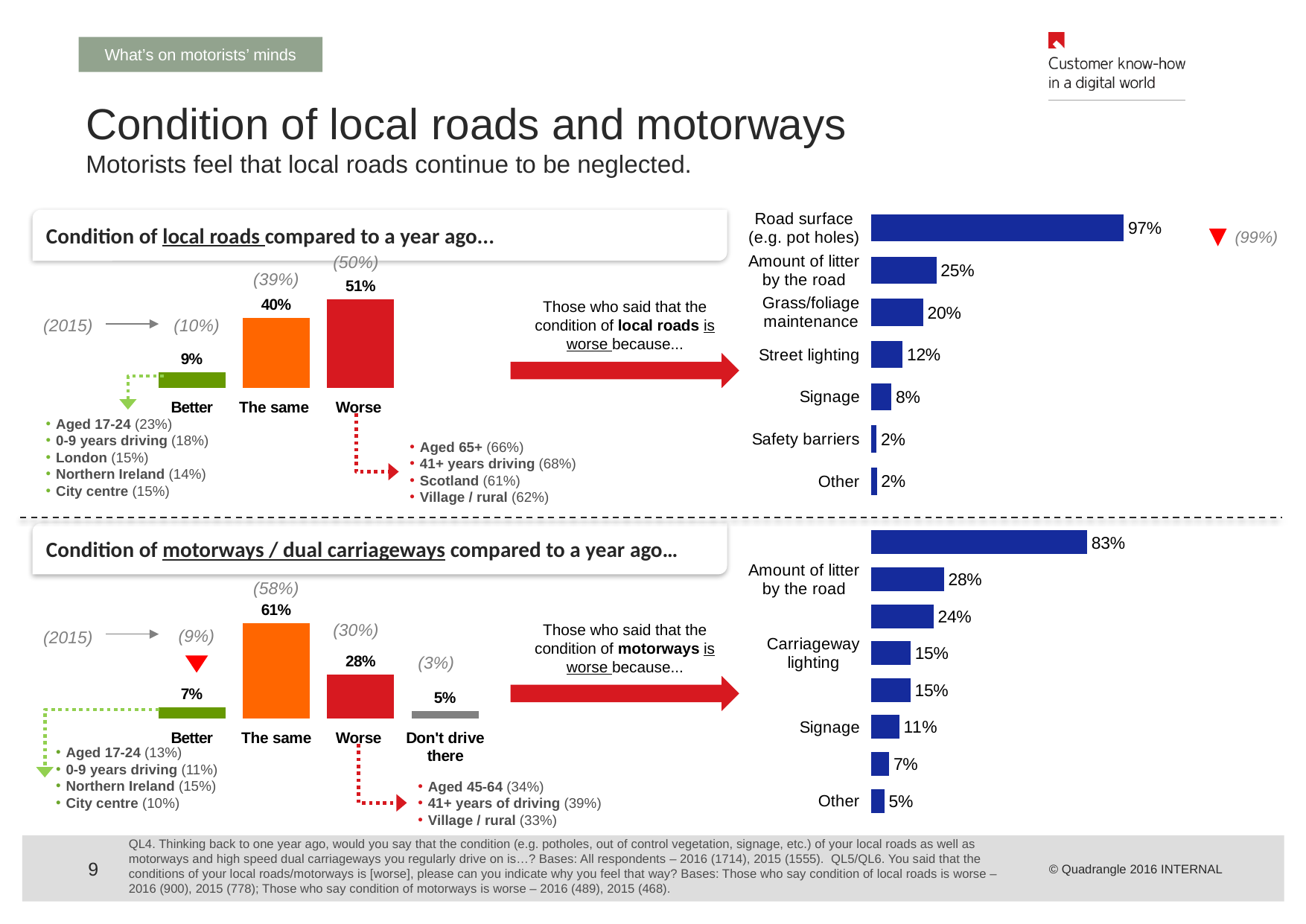

What’s on motorists’ minds
# Condition of local roads and motorways Motorists feel that local roads continue to be neglected.

### Chart

| Category | Series 1 |
|---|---|
| Other | 0.021837871382750097 |
| Safety barriers | 0.021210636369560002 |
| Signage | 0.07823506338847 |
| Street lighting | 0.12141113944370002 |
| Grass/foliage maintenance | 0.2 |
| Amount of litter by the road | 0.2509215486868 |
| Road surface (e.g. pot holes) | 0.9708609478256 |

### Chart

| Category | Series 1 |
|---|---|
| Better | 0.09000000000000002 |
| The same  | 0.4 |
| Worse  | 0.51 |
Condition of local roads compared to a year ago...
(99%)

(50%)
(39%)
Those who said that the condition of local roads is worse because...
(2015)
(10%)

Aged 17-24 (23%)
0-9 years driving (18%)
London (15%)
Northern Ireland (14%)
City centre (15%)
Aged 65+ (66%)
41+ years driving (68%)
Scotland (61%)
Village / rural (62%)

### Chart

| Category | Series 1 |
|---|---|
| Other | 0.05063554914995985 |
| Safety barriers | 0.06936957888009003 |
| Signage | 0.1078205999952 |
| Grass/foliage maintenance | 0.1512475646284004 |
| Carriageway lighting | 0.15178326503720063 |
| Lane marking visibility | 0.2400000000000002 |
| Amount of litter by the road | 0.27959879630490103 |
| Road surface (e.g. pot holes) | 0.8300000000000006 |
Condition of motorways / dual carriageways compared to a year ago…

### Chart

| Category | Series 1 |
|---|---|
| Better | 0.07000000000000002 |
| The same | 0.6100000000000007 |
| Worse  | 0.2800000000000001 |
| Don't drive there | 0.05 |
(58%)
(30%)
Those who said that the condition of motorways is worse because...
(9%)
(2015)
(3%)

Aged 17-24 (13%)
0-9 years driving (11%)
Northern Ireland (15%)
City centre (10%)
Aged 45-64 (34%)
41+ years of driving (39%)
Village / rural (33%)
QL4. Thinking back to one year ago, would you say that the condition (e.g. potholes, out of control vegetation, signage, etc.) of your local roads as well as motorways and high speed dual carriageways you regularly drive on is…? Bases: All respondents – 2016 (1714), 2015 (1555).  QL5/QL6. You said that the conditions of your local roads/motorways is [worse], please can you indicate why you feel that way? Bases: Those who say condition of local roads is worse – 2016 (900), 2015 (778); Those who say condition of motorways is worse – 2016 (489), 2015 (468).